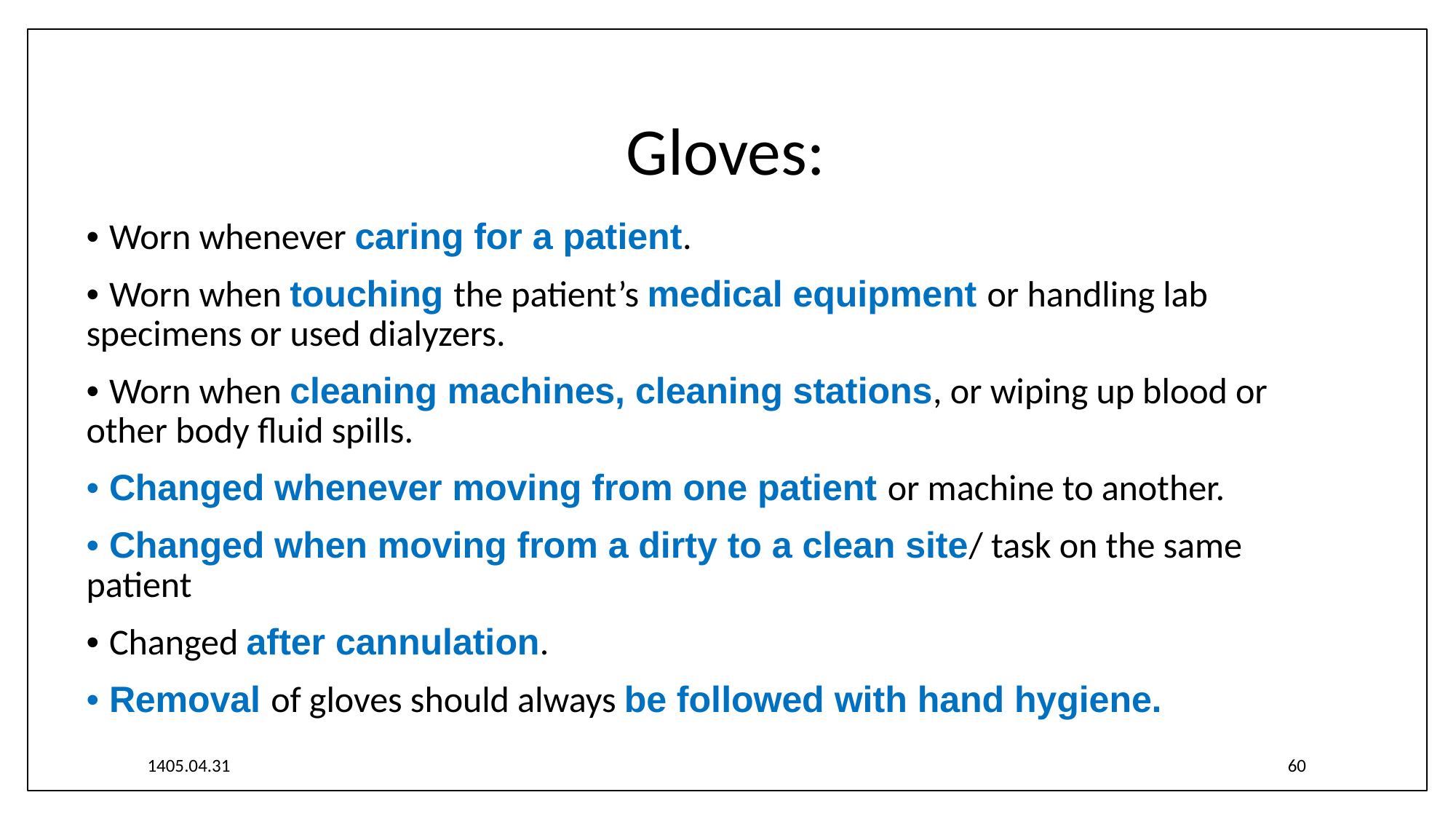

# Gloves:
• Worn whenever caring for a patient.
• Worn when touching the patient’s medical equipment or handling lab specimens or used dialyzers.
• Worn when cleaning machines, cleaning stations, or wiping up blood or other body fluid spills.
• Changed whenever moving from one patient or machine to another.
• Changed when moving from a dirty to a clean site/ task on the same patient
• Changed after cannulation.
• Removal of gloves should always be followed with hand hygiene.
1405.04.31
60